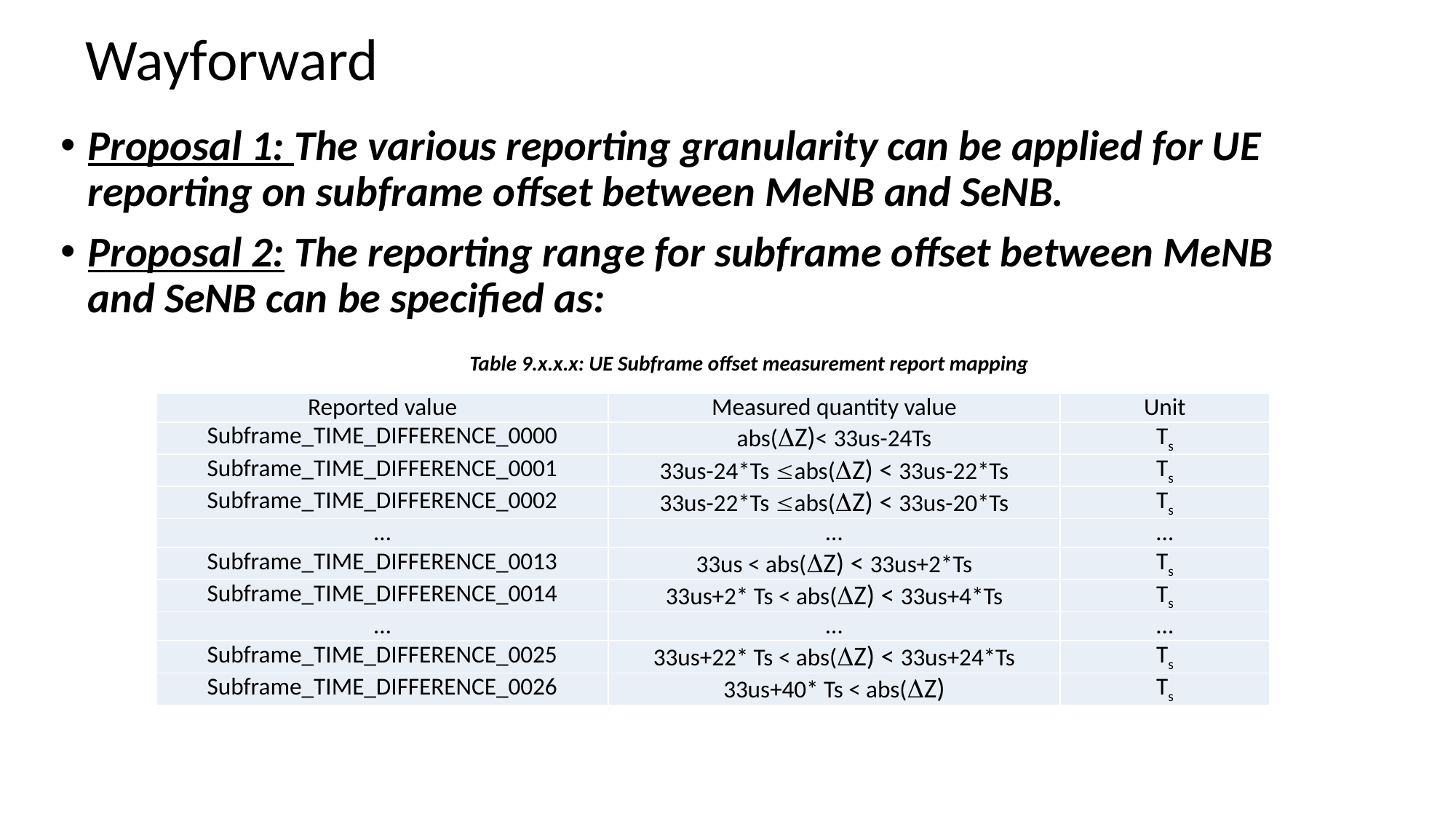

# Wayforward
Proposal 1: The various reporting granularity can be applied for UE reporting on subframe offset between MeNB and SeNB.
Proposal 2: The reporting range for subframe offset between MeNB and SeNB can be specified as:

Table 9.x.x.x: UE Subframe offset measurement report mapping
| Reported value | Measured quantity value | Unit |
| --- | --- | --- |
| Subframe\_TIME\_DIFFERENCE\_0000 | abs(ΔZ)< 33us-24Ts | Ts |
| Subframe\_TIME\_DIFFERENCE\_0001 | 33us-24\*Ts ≤abs(ΔZ) < 33us-22\*Ts | Ts |
| Subframe\_TIME\_DIFFERENCE\_0002 | 33us-22\*Ts ≤abs(ΔZ) < 33us-20\*Ts | Ts |
| … | … | … |
| Subframe\_TIME\_DIFFERENCE\_0013 | 33us < abs(ΔZ) < 33us+2\*Ts | Ts |
| Subframe\_TIME\_DIFFERENCE\_0014 | 33us+2\* Ts < abs(ΔZ) < 33us+4\*Ts | Ts |
| … | … | … |
| Subframe\_TIME\_DIFFERENCE\_0025 | 33us+22\* Ts < abs(ΔZ) < 33us+24\*Ts | Ts |
| Subframe\_TIME\_DIFFERENCE\_0026 | 33us+40\* Ts < abs(ΔZ) | Ts |